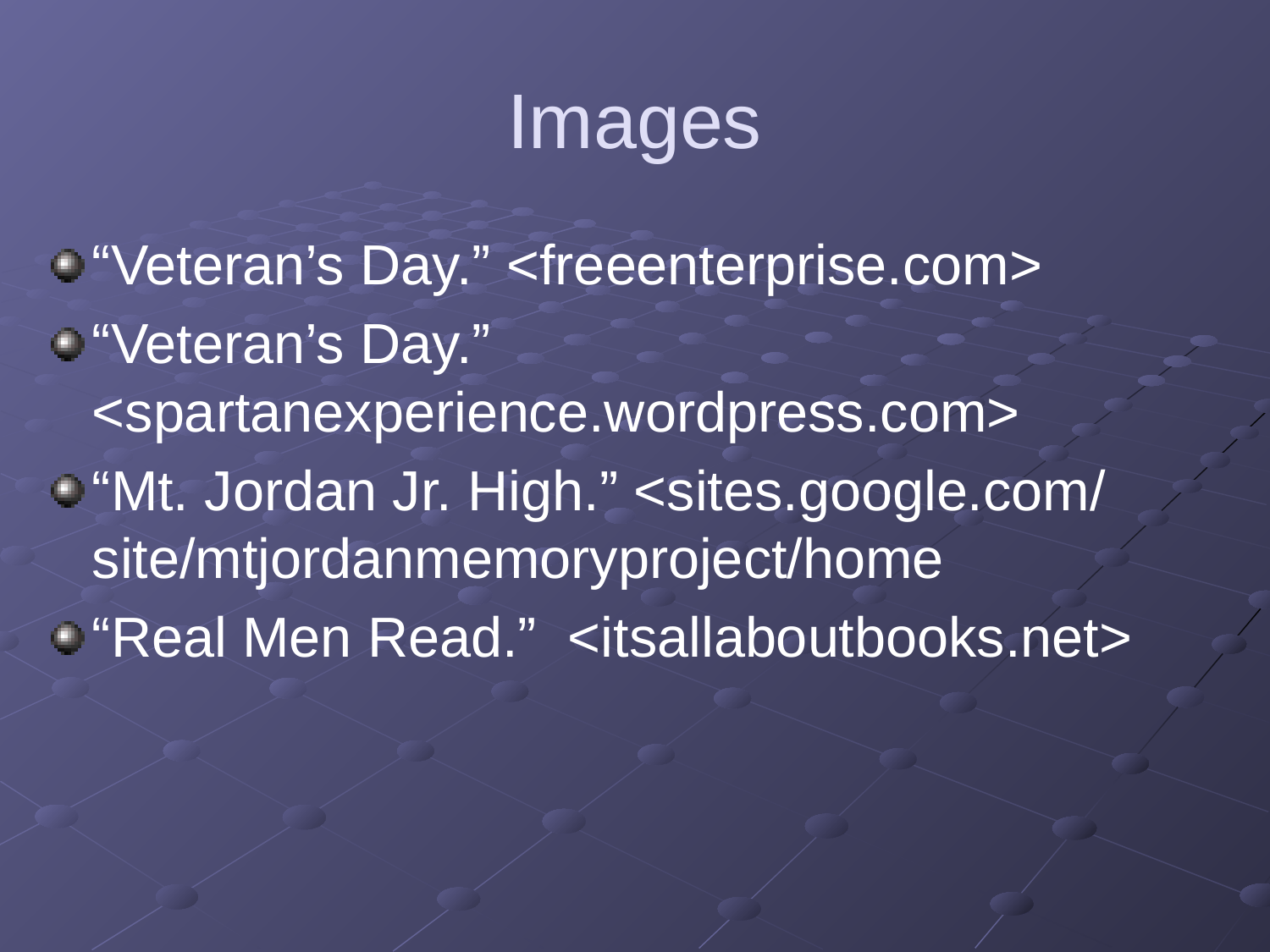

# Images
“Veteran’s Day.” <freeenterprise.com>
“Veteran’s Day.”         	<spartanexperience.wordpress.com>
“Mt. Jordan Jr. High.” <sites.google.com/    site/mtjordanmemoryproject/home
“Real Men Read.”  <itsallaboutbooks.net>